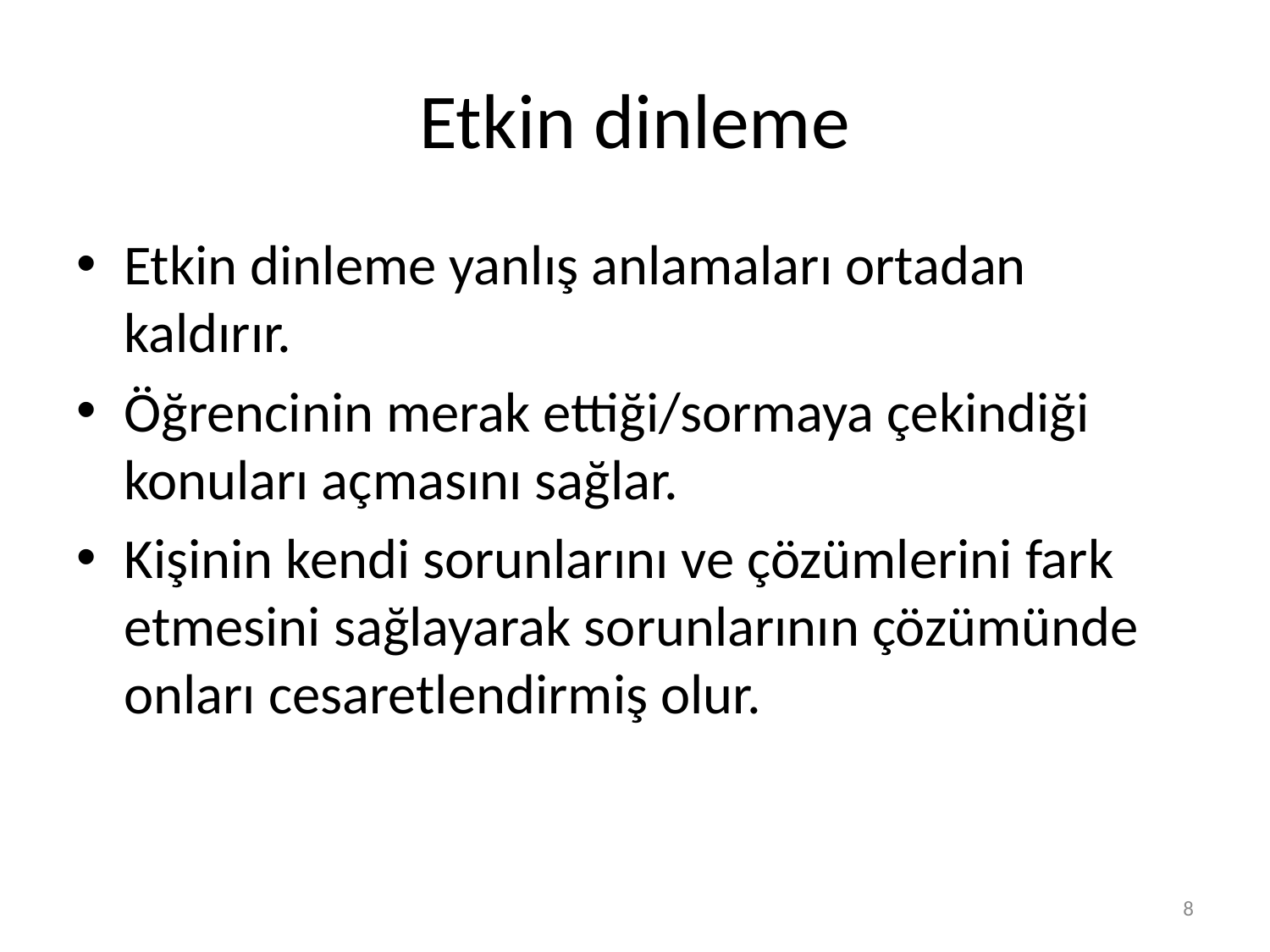

# Etkin dinleme
Etkin dinleme yanlış anlamaları ortadan kaldırır.
Öğrencinin merak ettiği/sormaya çekindiği konuları açmasını sağlar.
Kişinin kendi sorunlarını ve çözümlerini fark etmesini sağlayarak sorunlarının çözümünde onları cesaretlendirmiş olur.
8